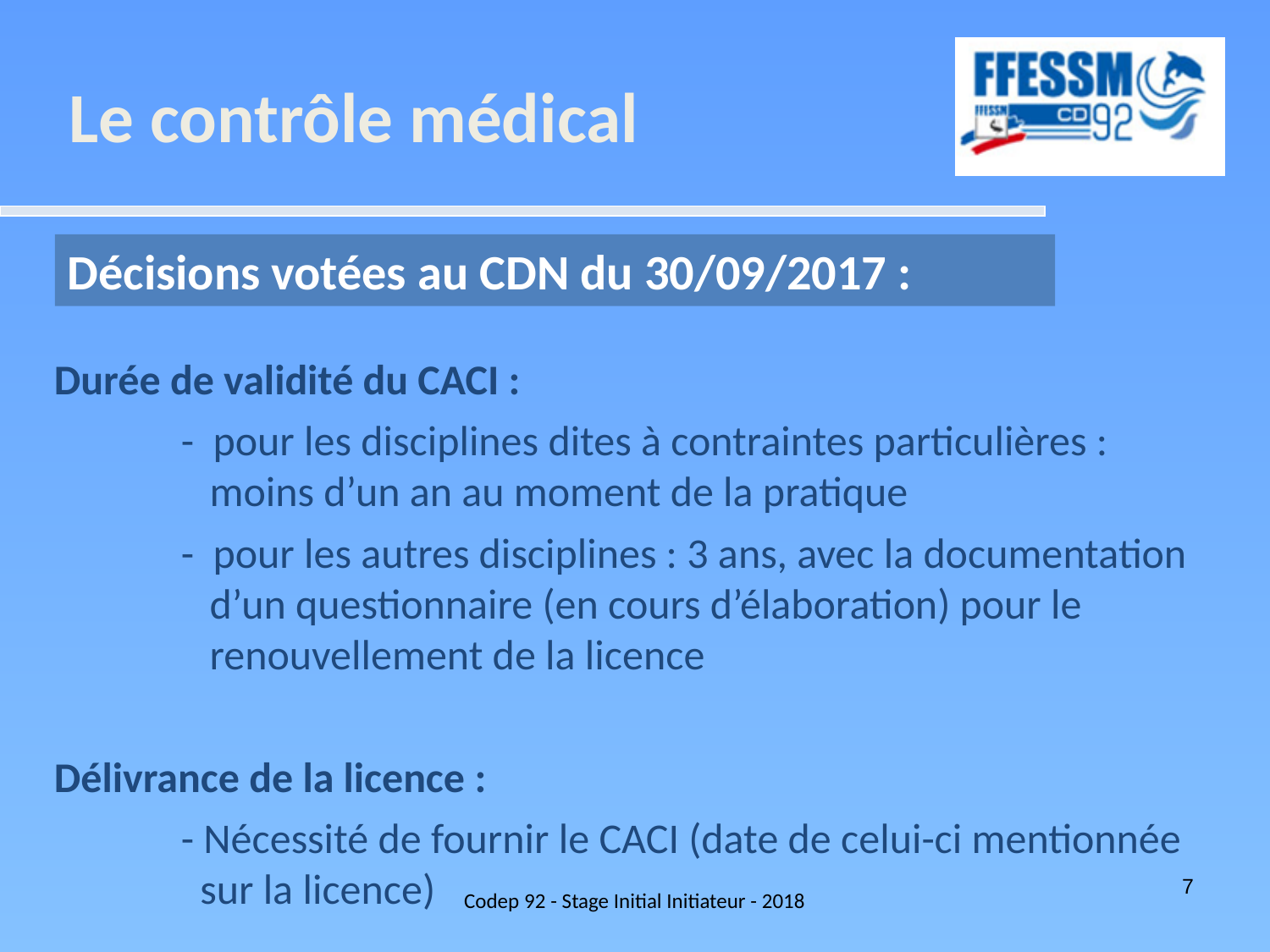

Le contrôle médical
Décisions votées au CDN du 30/09/2017 :
Durée de validité du CACI :
	-  pour les disciplines dites à contraintes particulières : 	   moins d’un an au moment de la pratique
	-  pour les autres disciplines : 3 ans, avec la documentation 	   d’un questionnaire (en cours d’élaboration) pour le 	   renouvellement de la licence

Délivrance de la licence :
	- Nécessité de fournir le CACI (date de celui-ci mentionnée 	  sur la licence)
Codep 92 - Stage Initial Initiateur - 2018
7